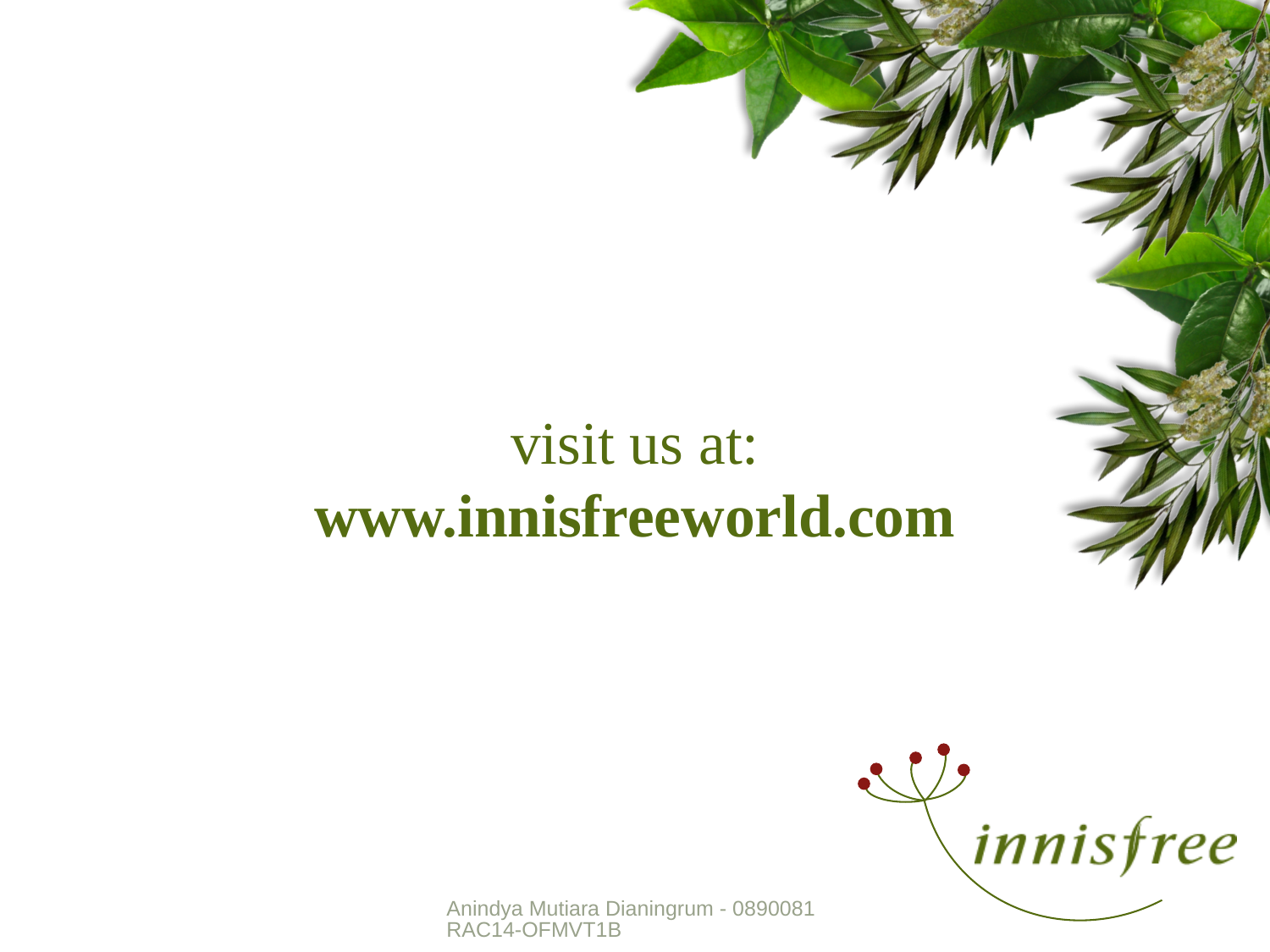

# visit us at: www.innisfreeworld.com
Anindya Mutiara Dianingrum - 0890081 RAC14-OFMVT1B